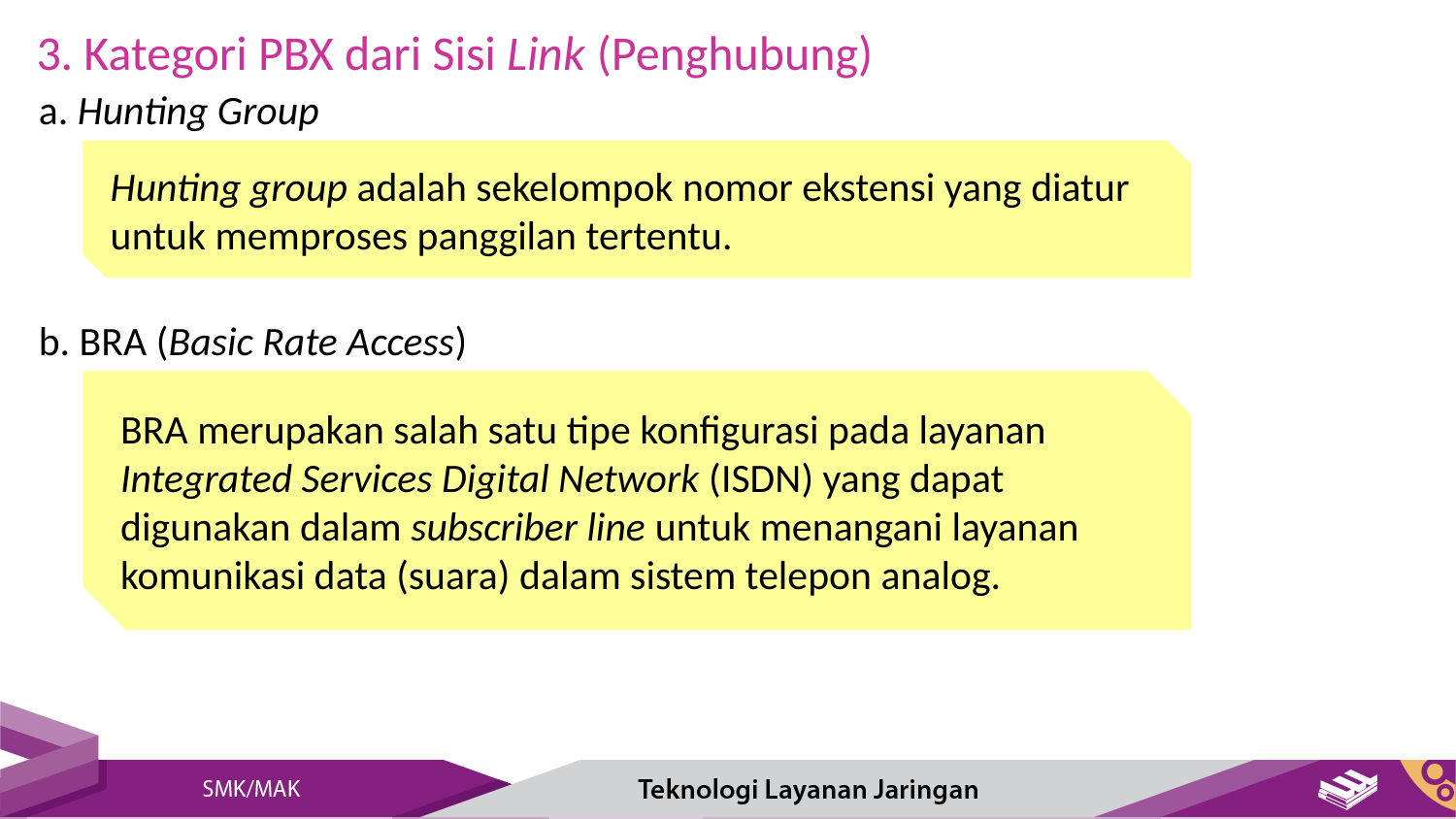

3. Kategori PBX dari Sisi Link (Penghubung)
a. Hunting Group
Hunting group adalah sekelompok nomor ekstensi yang diatur untuk memproses panggilan tertentu.
b. BRA (Basic Rate Access)
BRA merupakan salah satu tipe konfigurasi pada layanan Integrated Services Digital Network (ISDN) yang dapat digunakan dalam subscriber line untuk menangani layanan komunikasi data (suara) dalam sistem telepon analog.